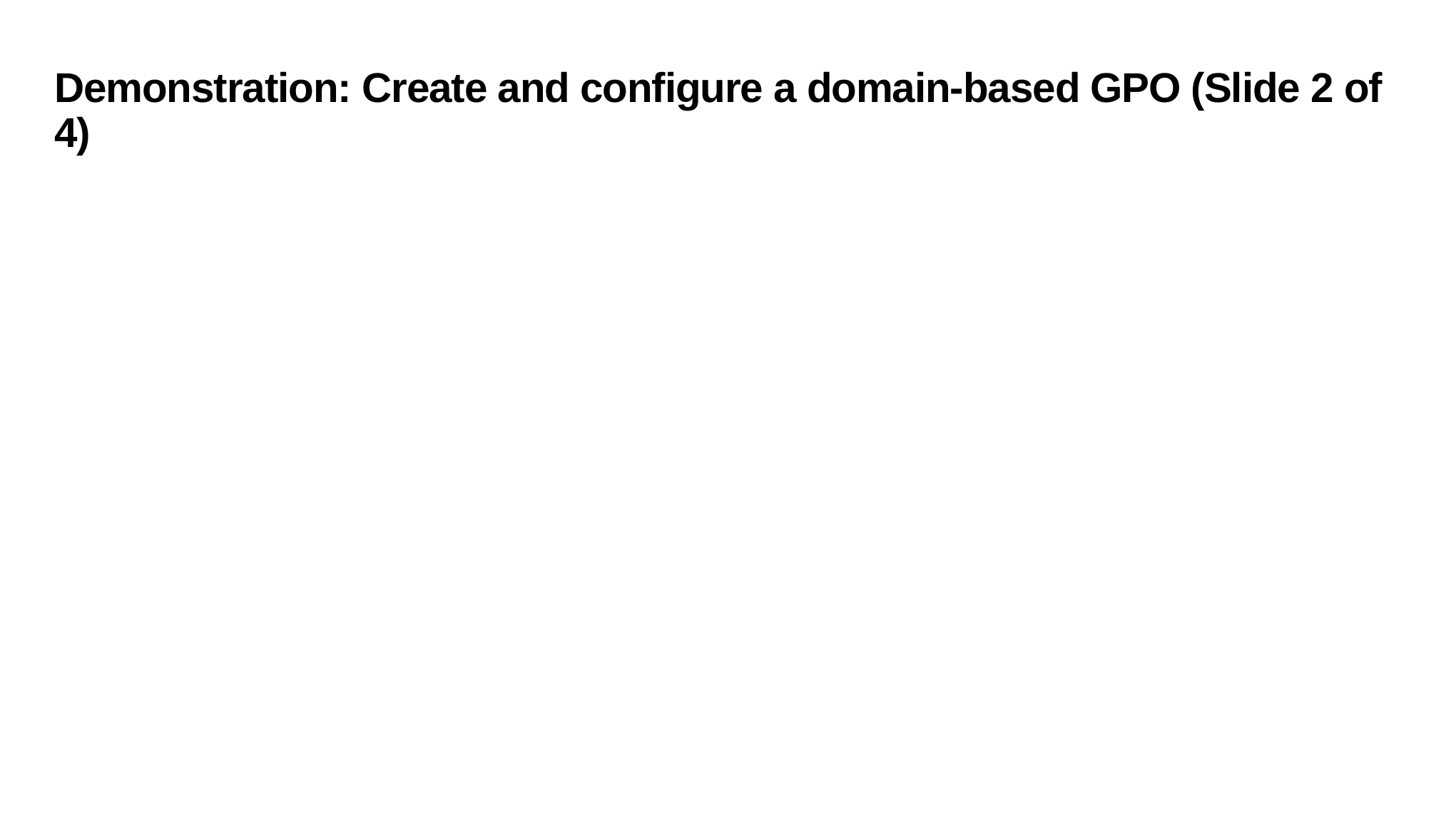

# Demonstration: Create and configure a domain-based GPO (Slide 2 of 4)